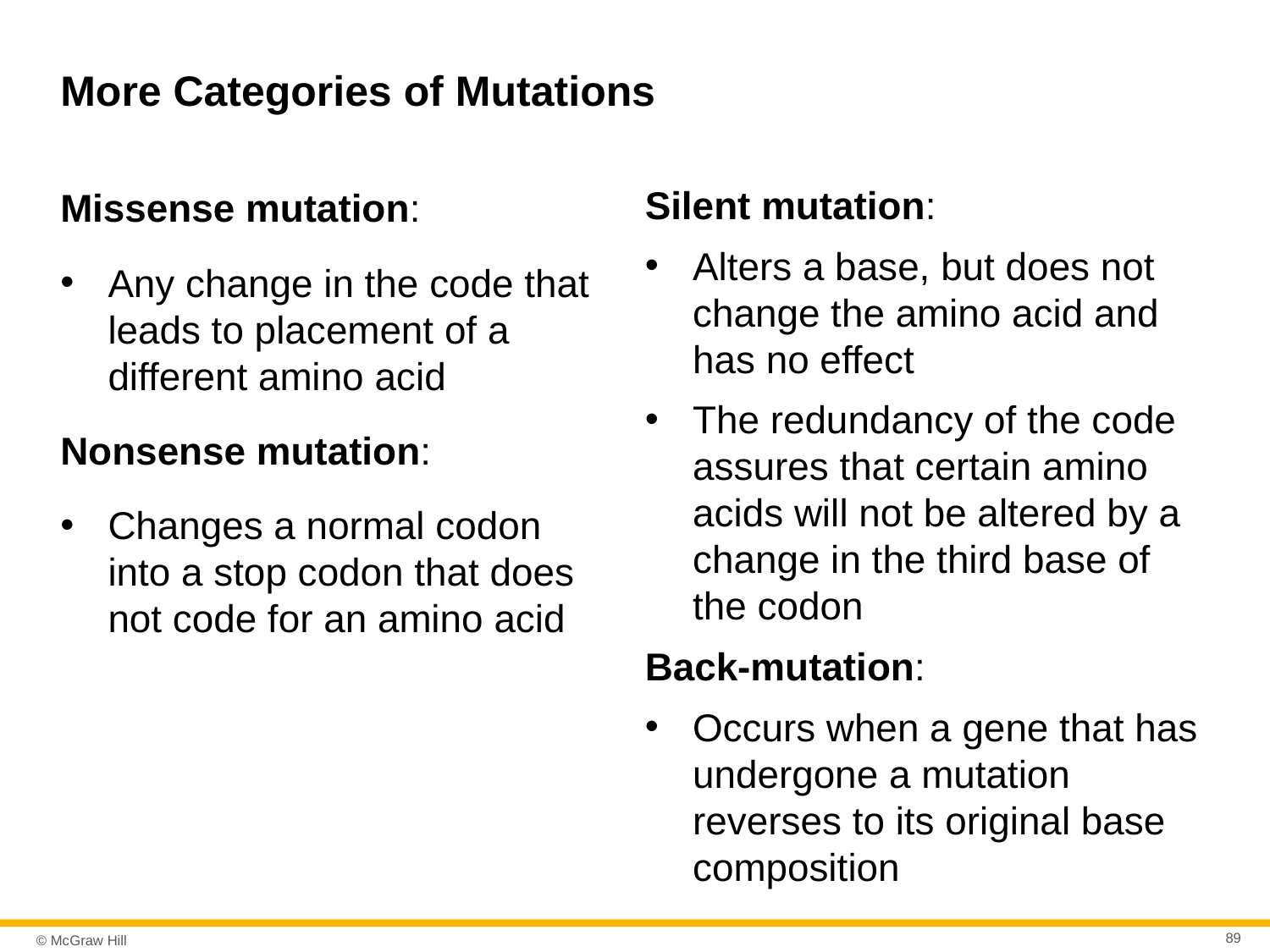

# More Categories of Mutations
Silent mutation:
Alters a base, but does not change the amino acid and has no effect
The redundancy of the code assures that certain amino acids will not be altered by a change in the third base of the codon
Back-mutation:
Occurs when a gene that has undergone a mutation reverses to its original base composition
Missense mutation:
Any change in the code that leads to placement of a different amino acid
Nonsense mutation:
Changes a normal codon into a stop codon that does not code for an amino acid